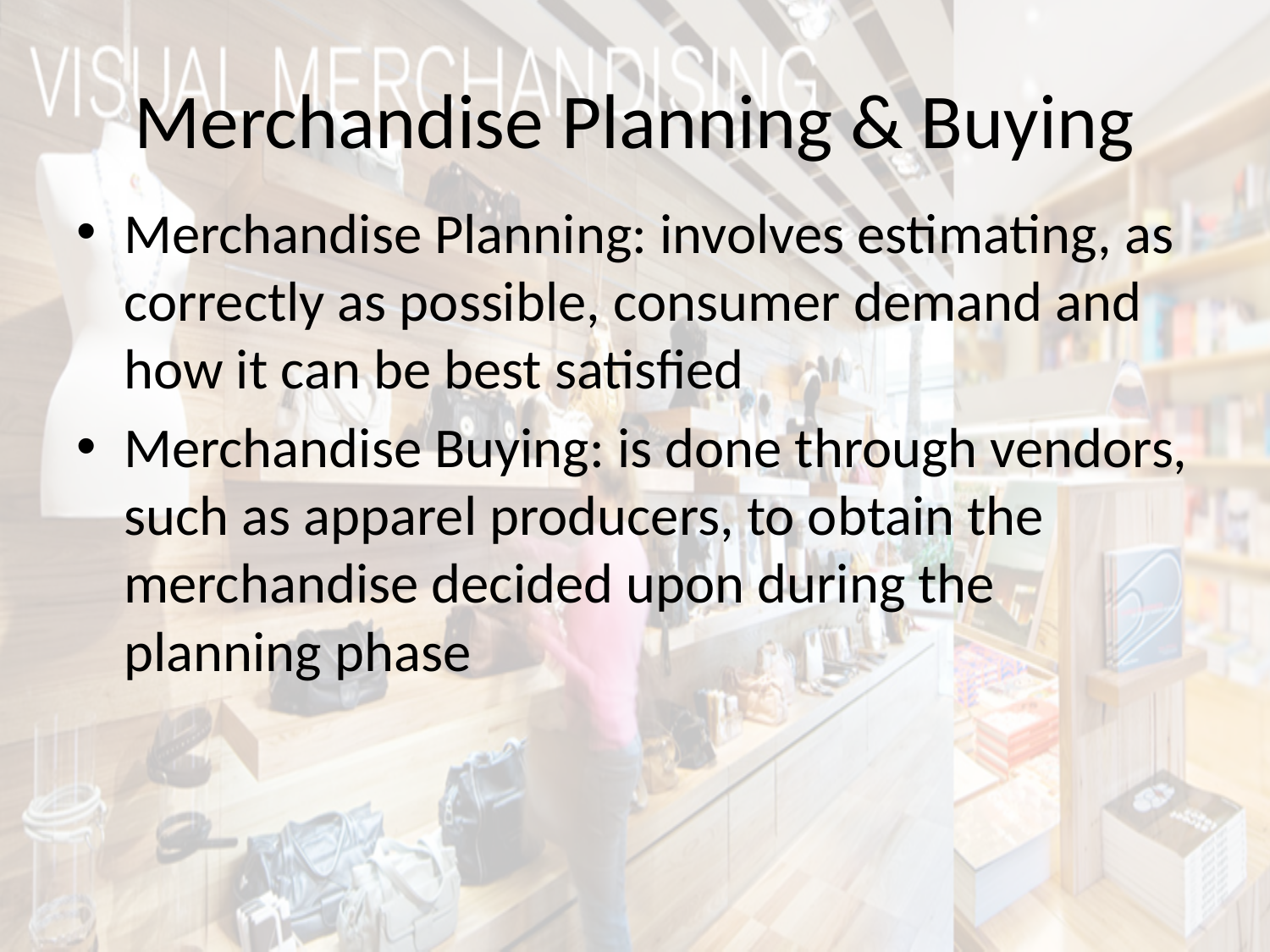

# Merchandise Planning & Buying
Merchandise Planning: involves estimating, as correctly as possible, consumer demand and how it can be best satisfied
Merchandise Buying: is done through vendors, such as apparel producers, to obtain the merchandise decided upon during the planning phase